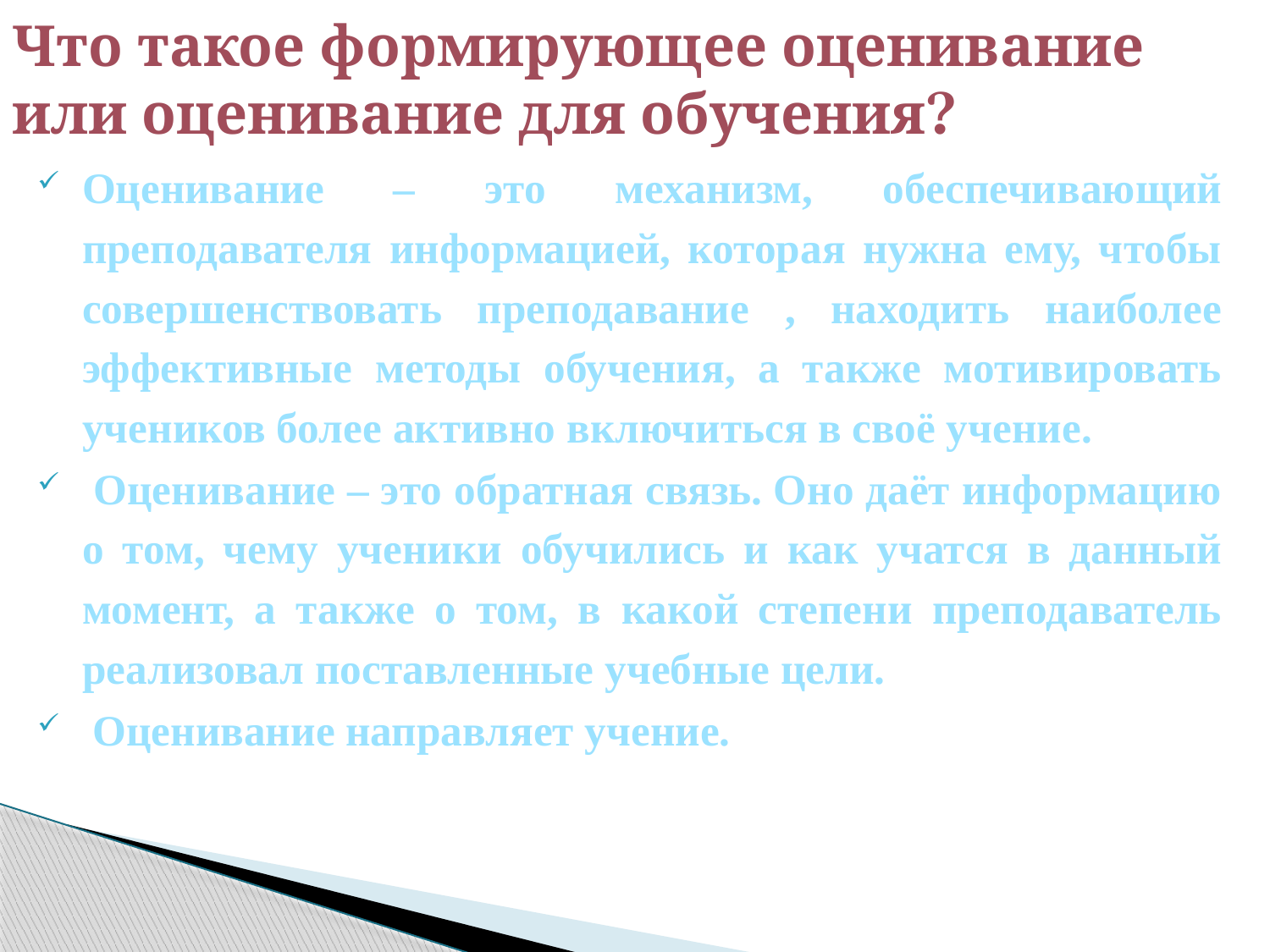

# Что такое формирующее оценивание или оценивание для обучения?
Оценивание – это механизм, обеспечивающий преподавателя информацией, которая нужна ему, чтобы совершенствовать преподавание , находить наиболее эффективные методы обучения, а также мотивировать учеников более активно включиться в своё учение.
 Оценивание – это обратная связь. Оно даёт информацию о том, чему ученики обучились и как учатся в данный момент, а также о том, в какой степени преподаватель реализовал поставленные учебные цели.
 Оценивание направляет учение.